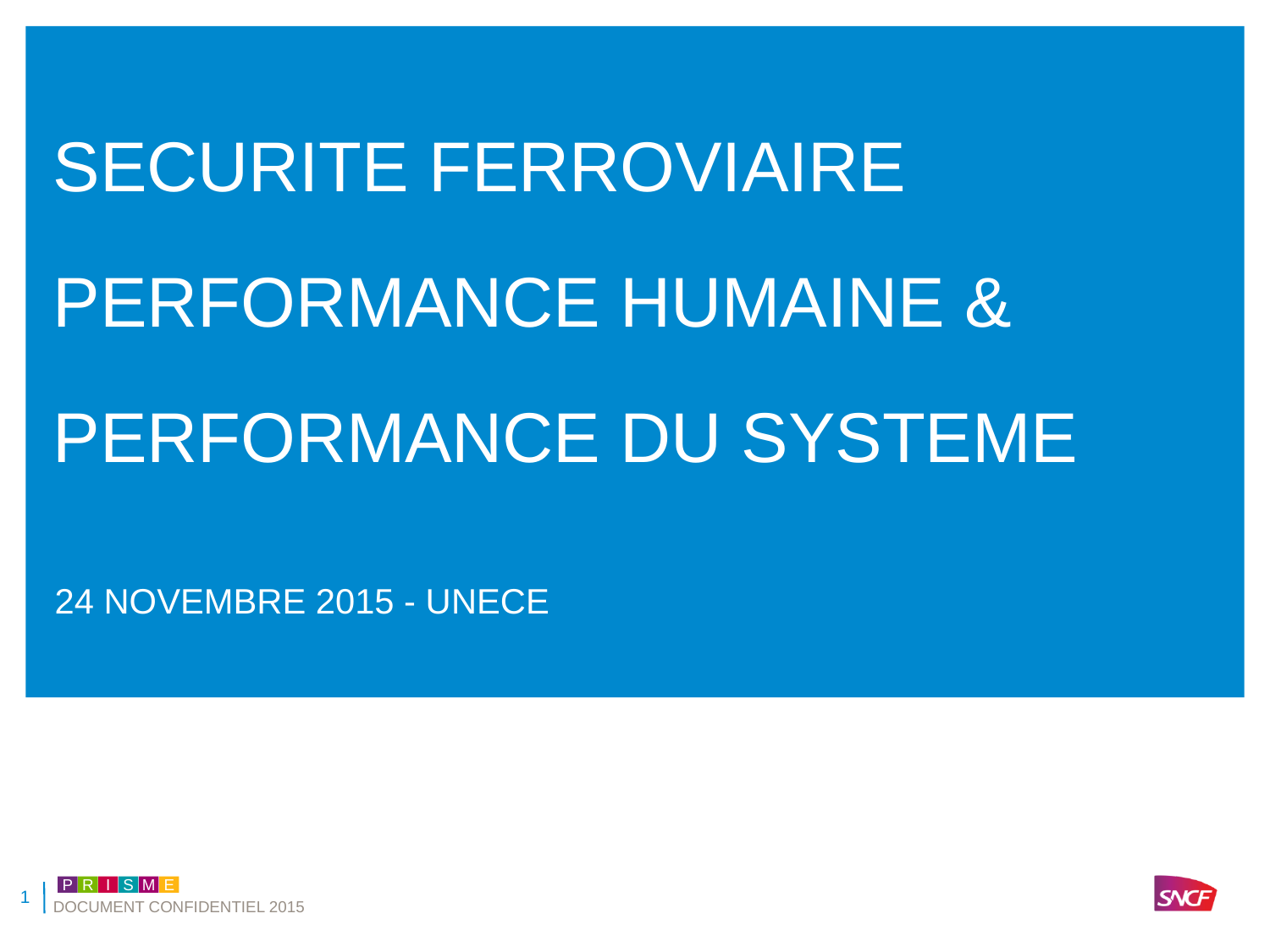

# SECURITE FERROVIAIRE PERFORMANCE HUMAINE & PERFORMANCE DU SYSTEME
24 NOVEMBRE 2015 - UNECE